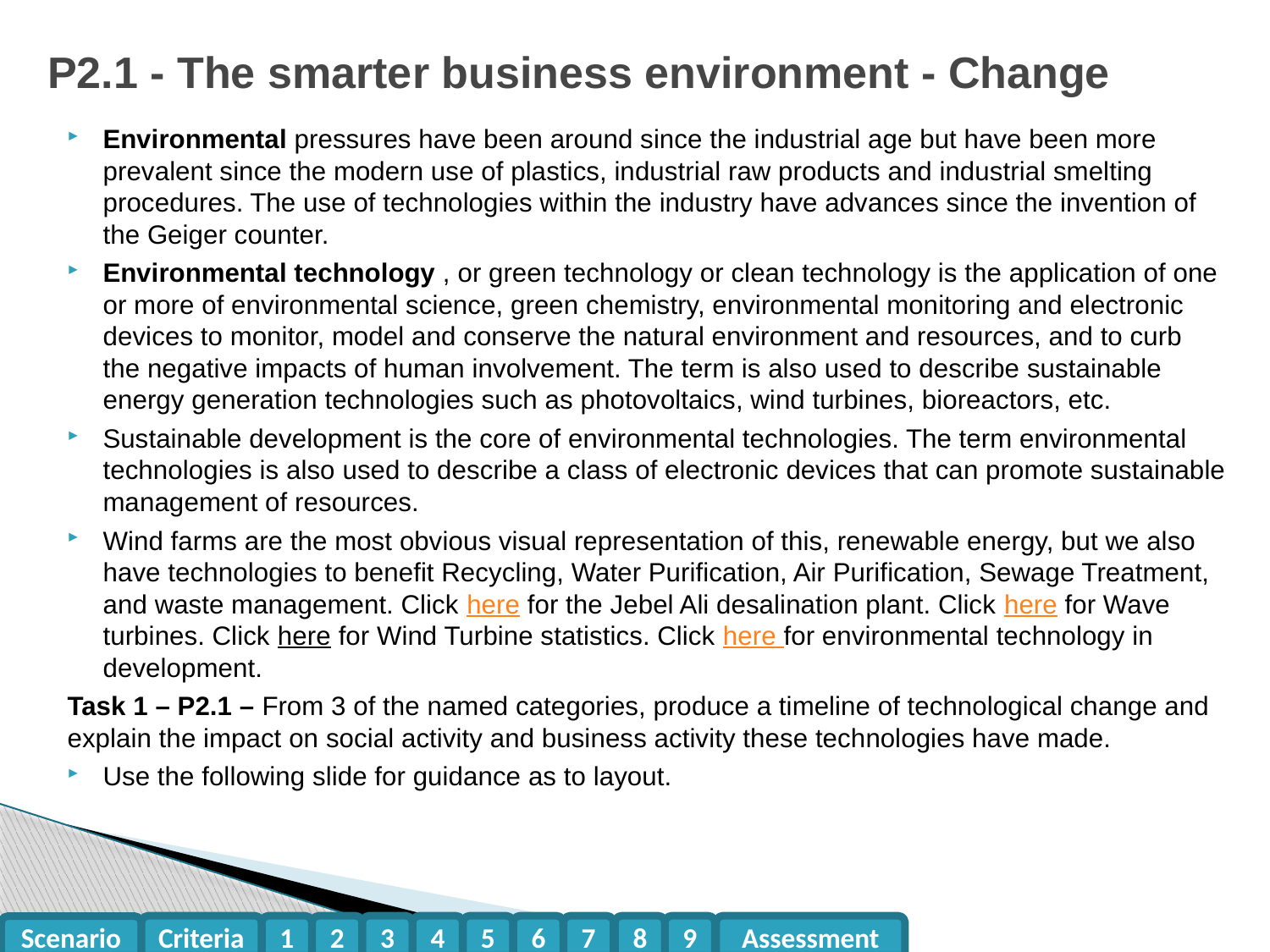

# P2.1 - The smarter business environment - Change
Environmental pressures have been around since the industrial age but have been more prevalent since the modern use of plastics, industrial raw products and industrial smelting procedures. The use of technologies within the industry have advances since the invention of the Geiger counter.
Environmental technology , or green technology or clean technology is the application of one or more of environmental science, green chemistry, environmental monitoring and electronic devices to monitor, model and conserve the natural environment and resources, and to curb the negative impacts of human involvement. The term is also used to describe sustainable energy generation technologies such as photovoltaics, wind turbines, bioreactors, etc.
Sustainable development is the core of environmental technologies. The term environmental technologies is also used to describe a class of electronic devices that can promote sustainable management of resources.
Wind farms are the most obvious visual representation of this, renewable energy, but we also have technologies to benefit Recycling, Water Purification, Air Purification, Sewage Treatment, and waste management. Click here for the Jebel Ali desalination plant. Click here for Wave turbines. Click here for Wind Turbine statistics. Click here for environmental technology in development.
Task 1 – P2.1 – From 3 of the named categories, produce a timeline of technological change and explain the impact on social activity and business activity these technologies have made.
Use the following slide for guidance as to layout.